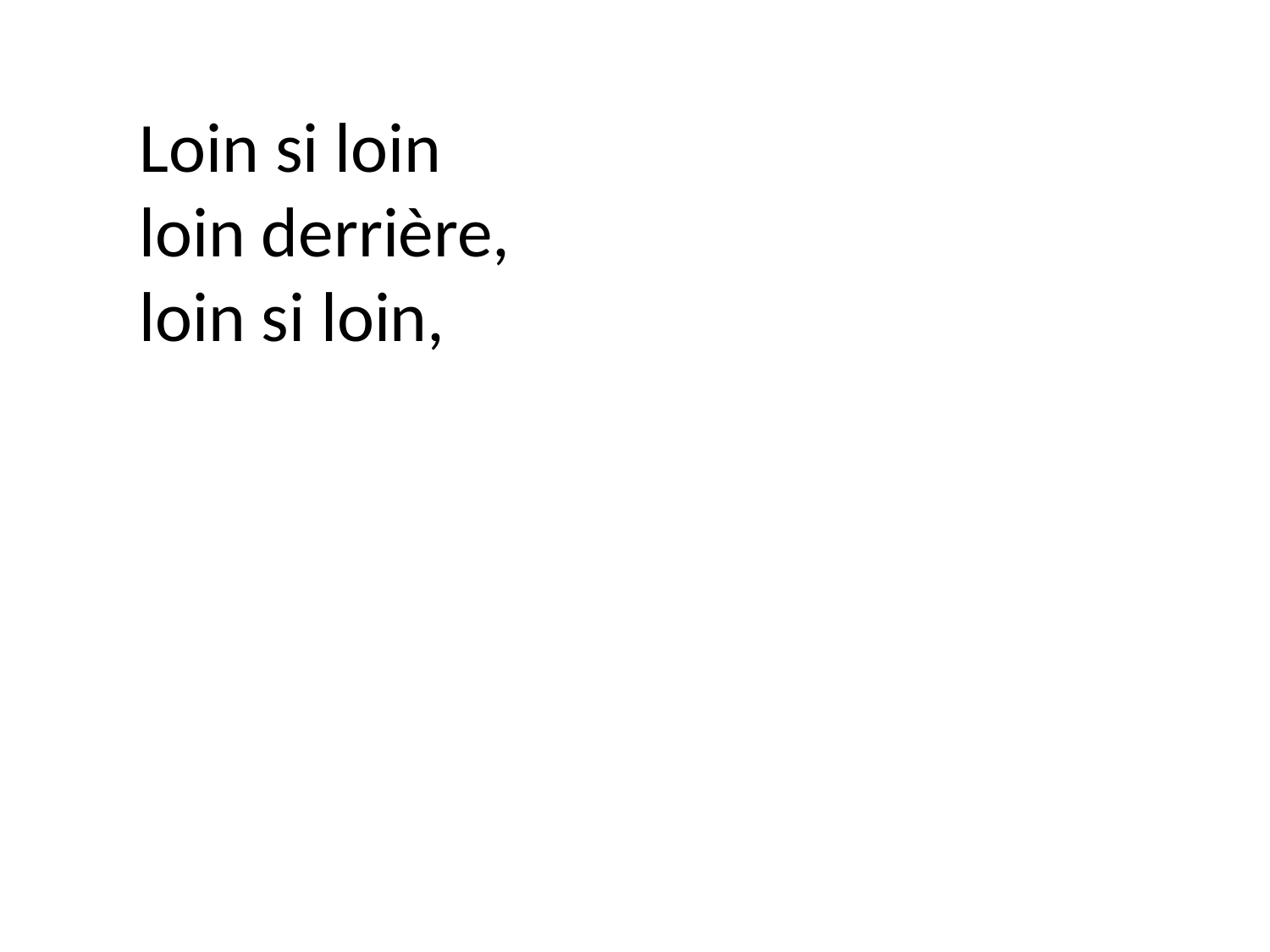

Loin si loin
loin derrière,
loin si loin,